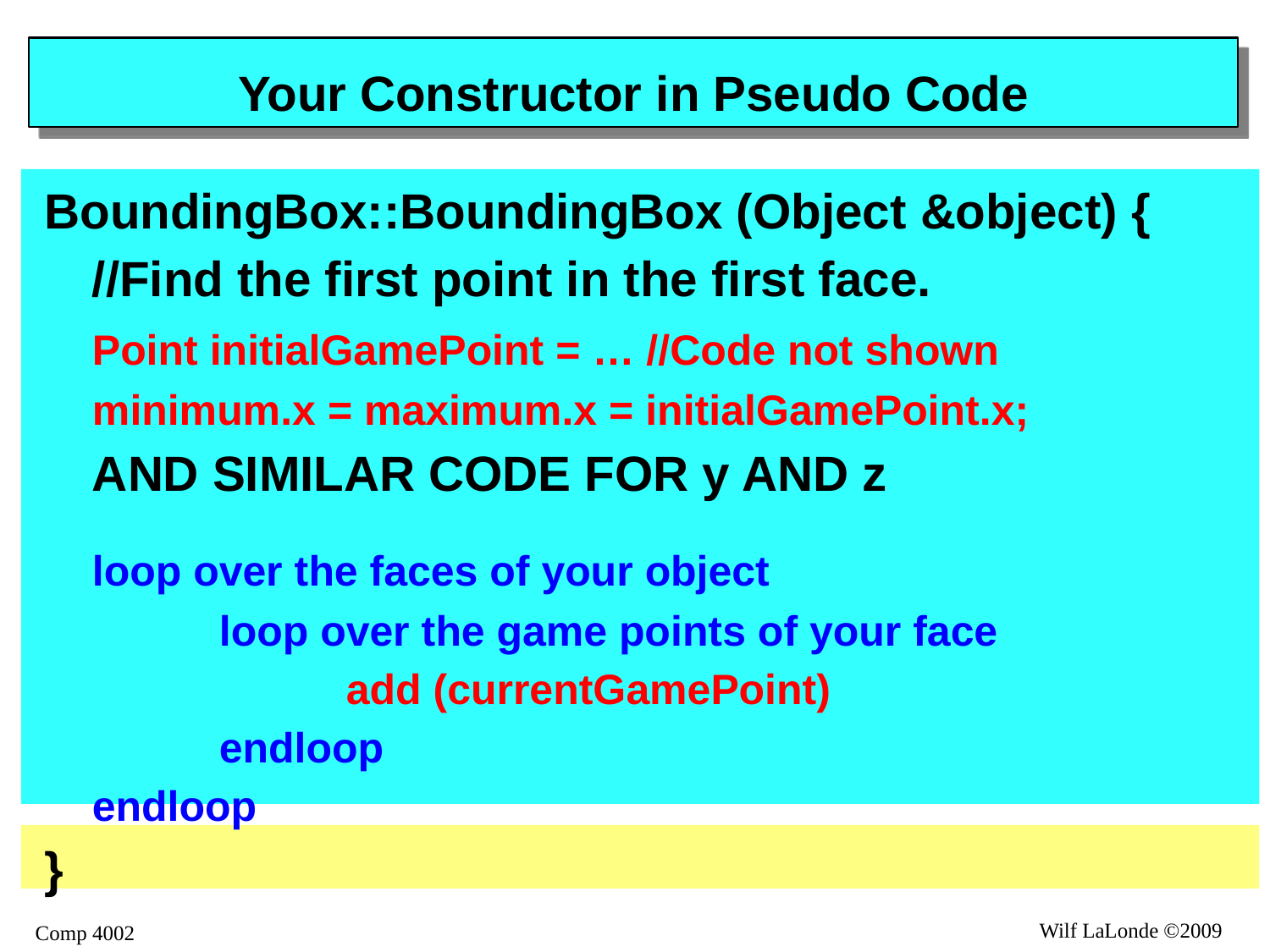

# Your Constructor in Pseudo Code

BoundingBox::BoundingBox (Object &object) {
	//Find the first point in the first face.
	Point initialGamePoint = … //Code not shown
	minimum.x = maximum.x = initialGamePoint.x;
	AND SIMILAR CODE FOR y AND z

	loop over the faces of your object
		loop over the game points of your face
			add (currentGamePoint)
		endloop
	endloop
}